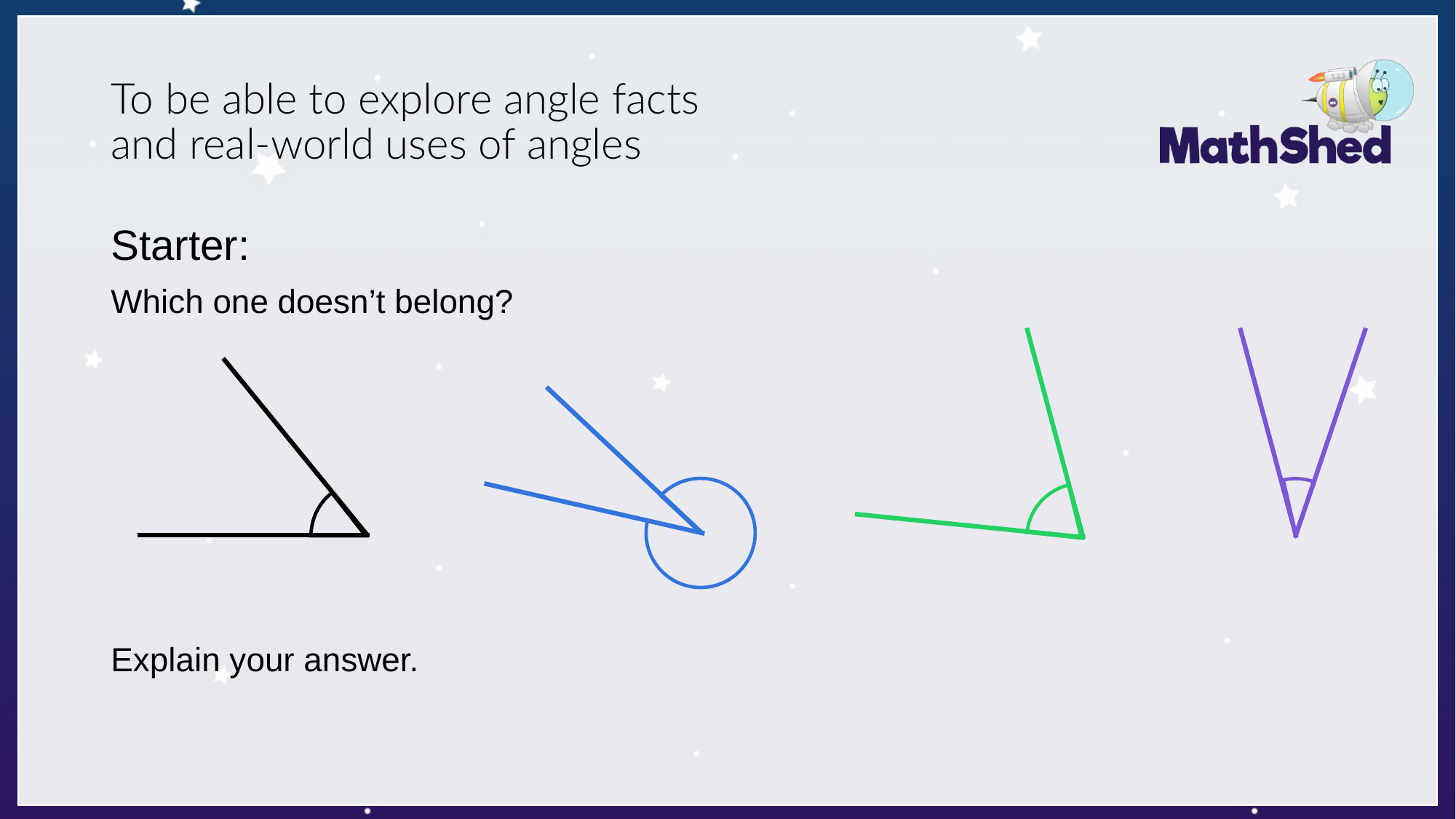

# To be able to explore angle facts and real-world uses of angles
Starter:
Which one doesn’t belong?

Explain your answer.